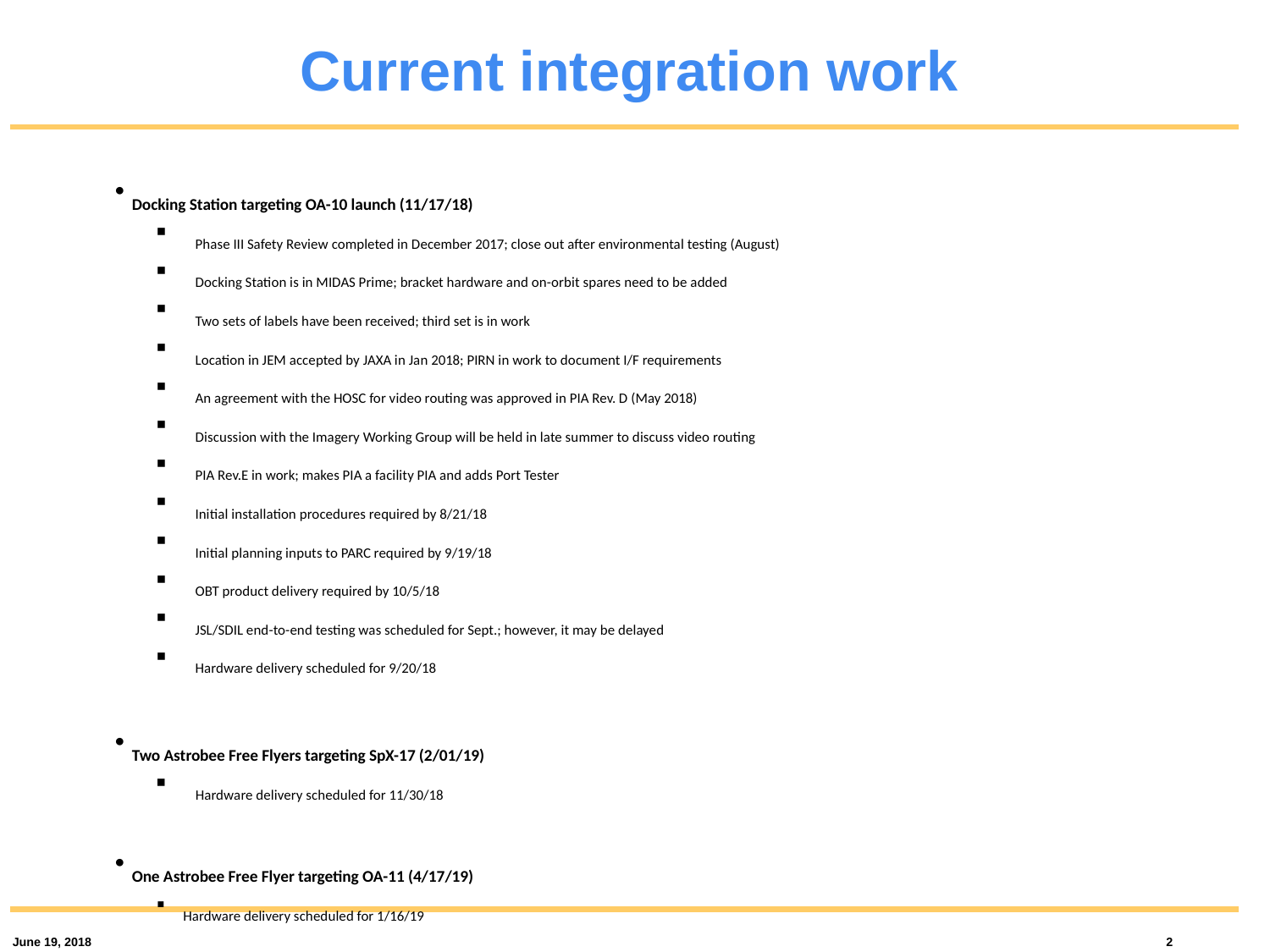

# Current integration work

Docking Station targeting OA-10 launch (11/17/18)
Phase III Safety Review completed in December 2017; close out after environmental testing (August)
Docking Station is in MIDAS Prime; bracket hardware and on-orbit spares need to be added
Two sets of labels have been received; third set is in work
Location in JEM accepted by JAXA in Jan 2018; PIRN in work to document I/F requirements
An agreement with the HOSC for video routing was approved in PIA Rev. D (May 2018)
Discussion with the Imagery Working Group will be held in late summer to discuss video routing
PIA Rev.E in work; makes PIA a facility PIA and adds Port Tester
Initial installation procedures required by 8/21/18
Initial planning inputs to PARC required by 9/19/18
OBT product delivery required by 10/5/18
JSL/SDIL end-to-end testing was scheduled for Sept.; however, it may be delayed
Hardware delivery scheduled for 9/20/18

Two Astrobee Free Flyers targeting SpX-17 (2/01/19)
Hardware delivery scheduled for 11/30/18

One Astrobee Free Flyer targeting OA-11 (4/17/19)
 Hardware delivery scheduled for 1/16/19